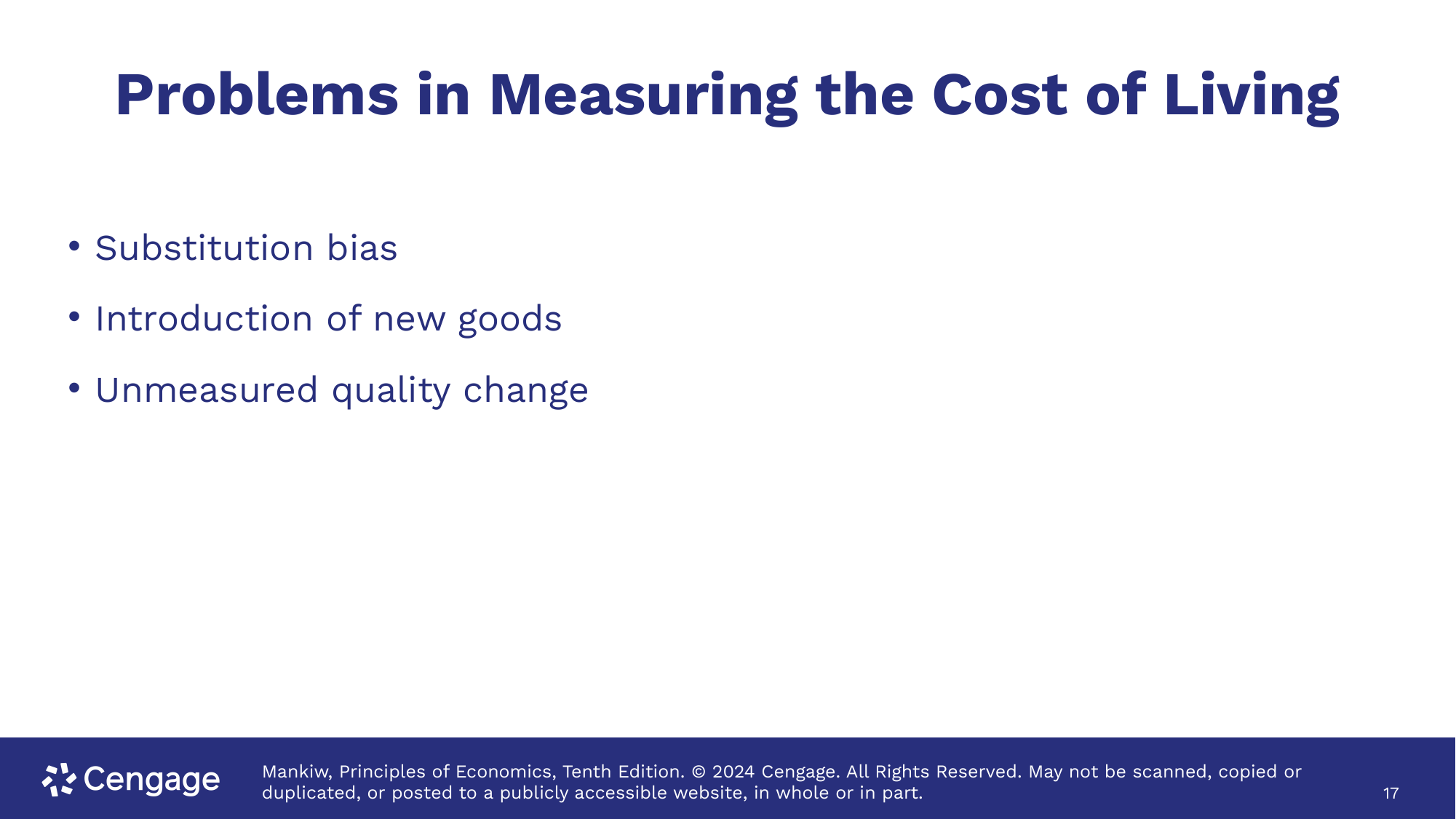

# Problems in Measuring the Cost of Living
Substitution bias
Introduction of new goods
Unmeasured quality change